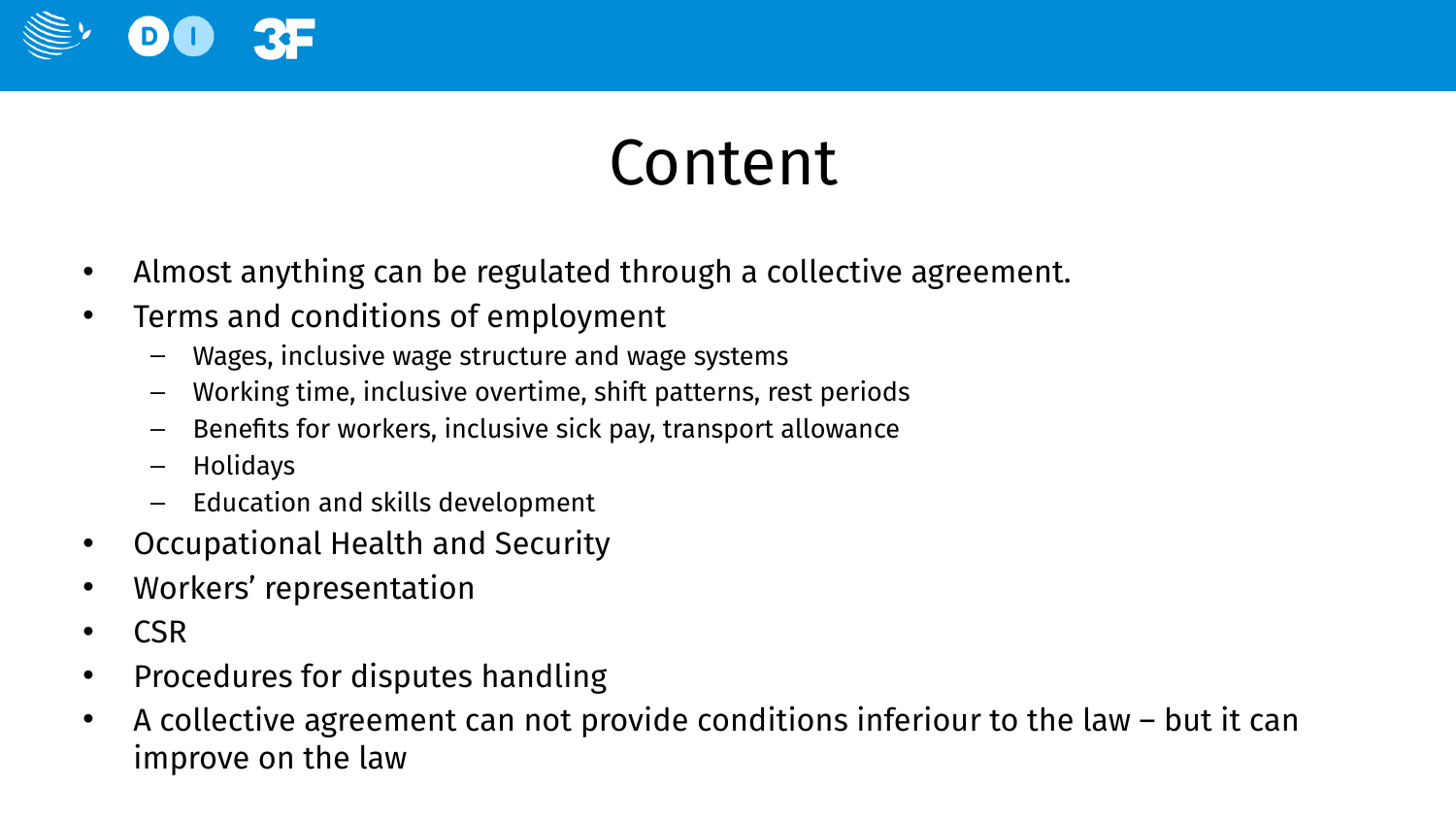

# Content
Almost anything can be regulated through a collective agreement.
Terms and conditions of employment
Wages, inclusive wage structure and wage systems
Working time, inclusive overtime, shift patterns, rest periods
Benefits for workers, inclusive sick pay, transport allowance
Holidays
Education and skills development
Occupational Health and Security
Workers’ representation
CSR
Procedures for disputes handling
A collective agreement can not provide conditions inferiour to the law – but it can improve on the law